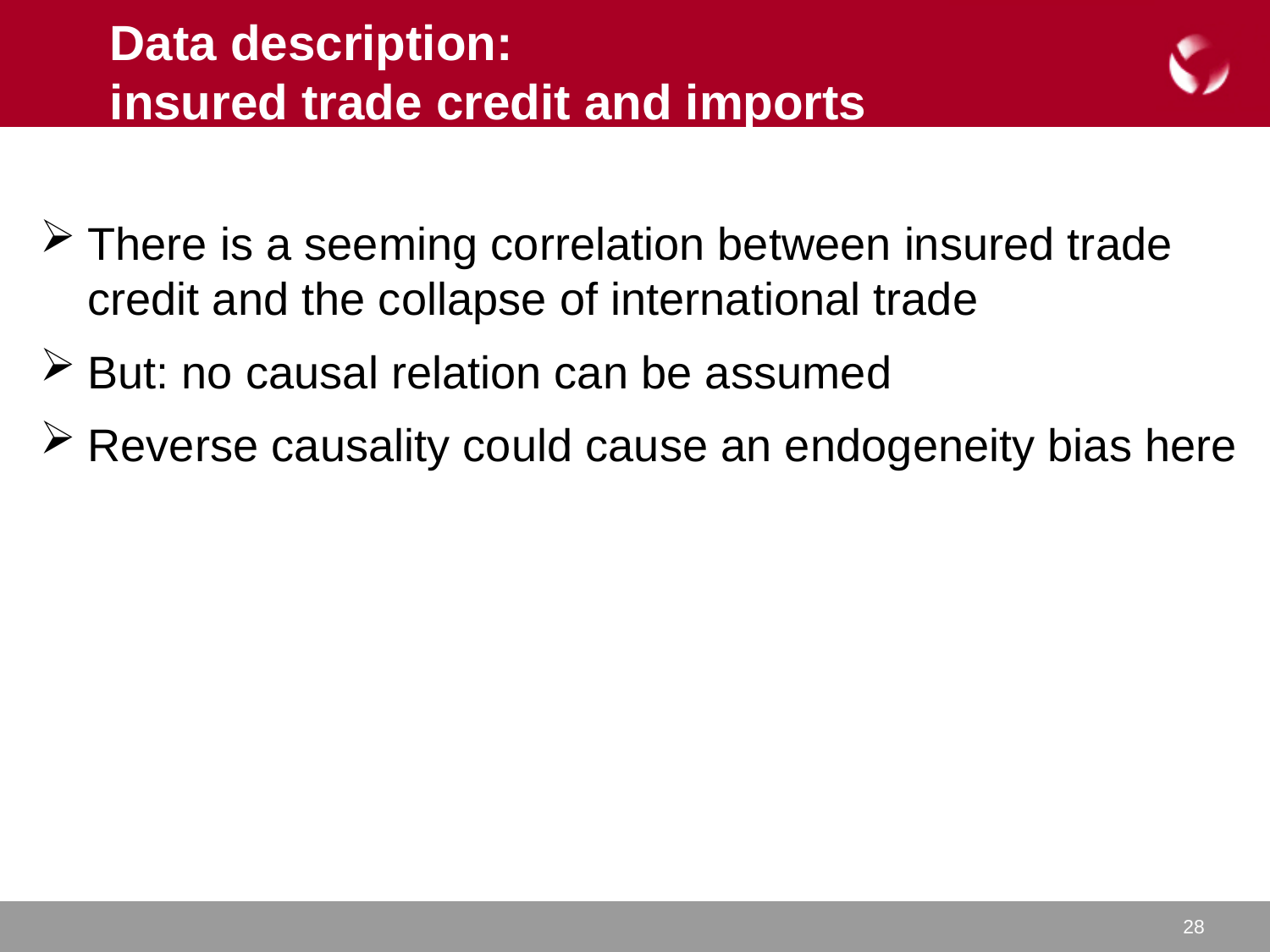

# Data description: insured trade credit and imports

There is a seeming correlation between insured trade credit and the collapse of international trade
But: no causal relation can be assumed
Reverse causality could cause an endogeneity bias here

28